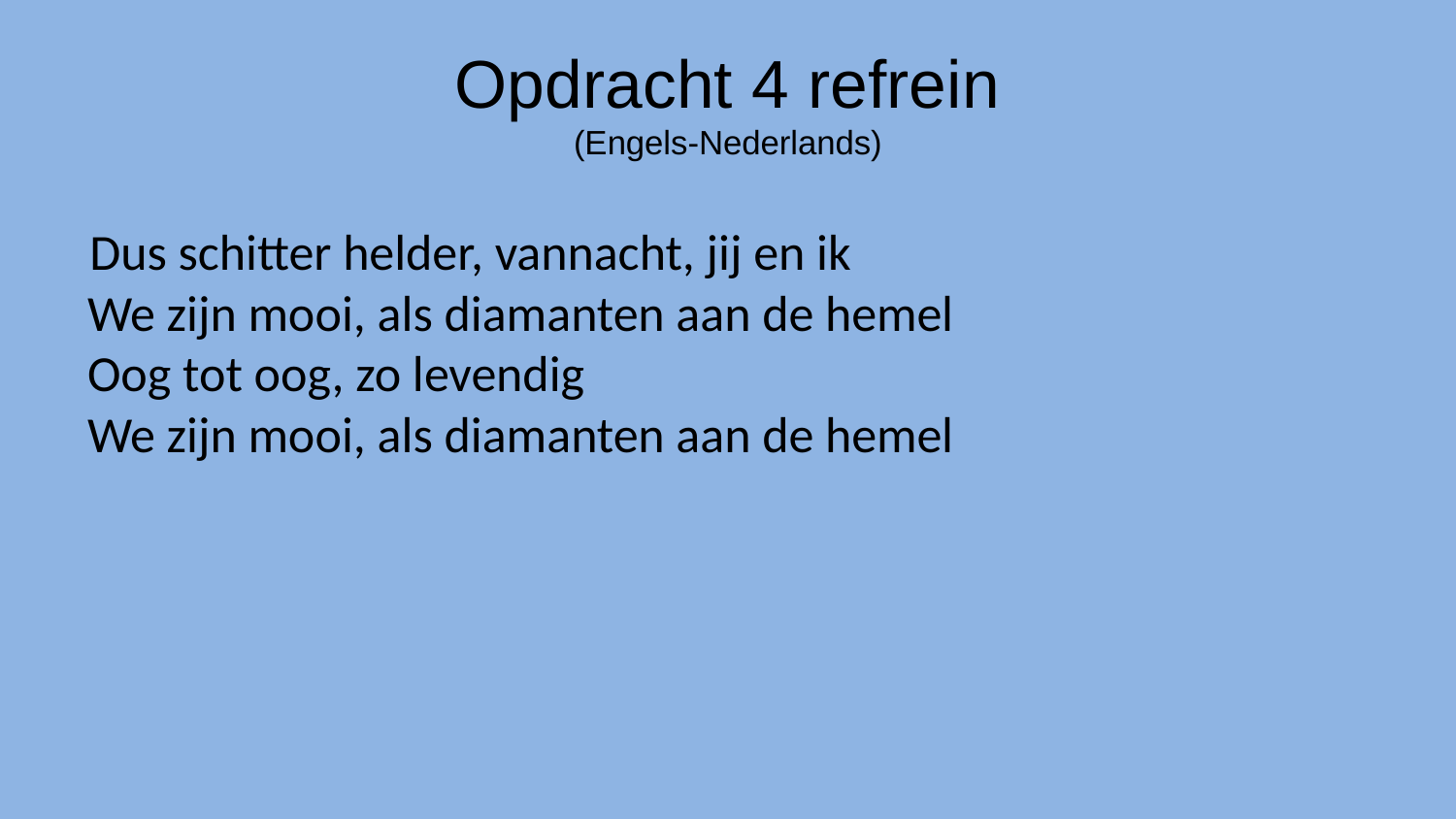

# Opdracht 4 refrein (Engels-Nederlands)
Dus schitter helder, vannacht, jij en ik
We zijn mooi, als diamanten aan de hemel
Oog tot oog, zo levendig
We zijn mooi, als diamanten aan de hemel